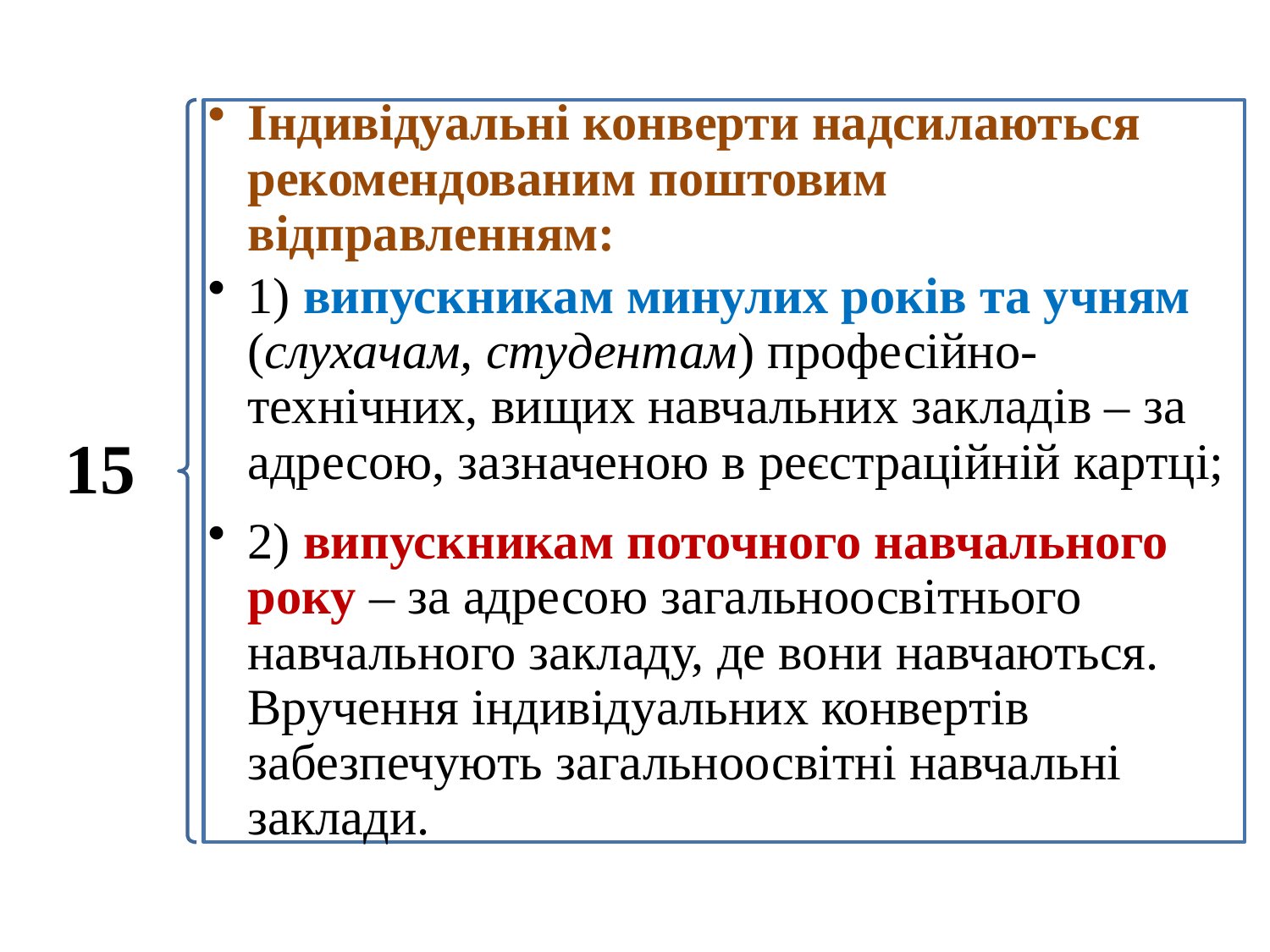

15
Індивідуальні конверти надсилаються рекомендованим поштовим відправленням:
1) випускникам минулих років та учням (слухачам, студентам) професійно-технічних, вищих навчальних закладів – за адресою, зазначеною в реєстраційній картці;

2) випускникам поточного навчального року – за адресою загальноосвітнього навчального закладу, де вони навчаються. Вручення індивідуальних конвертів забезпечують загальноосвітні навчальні заклади.